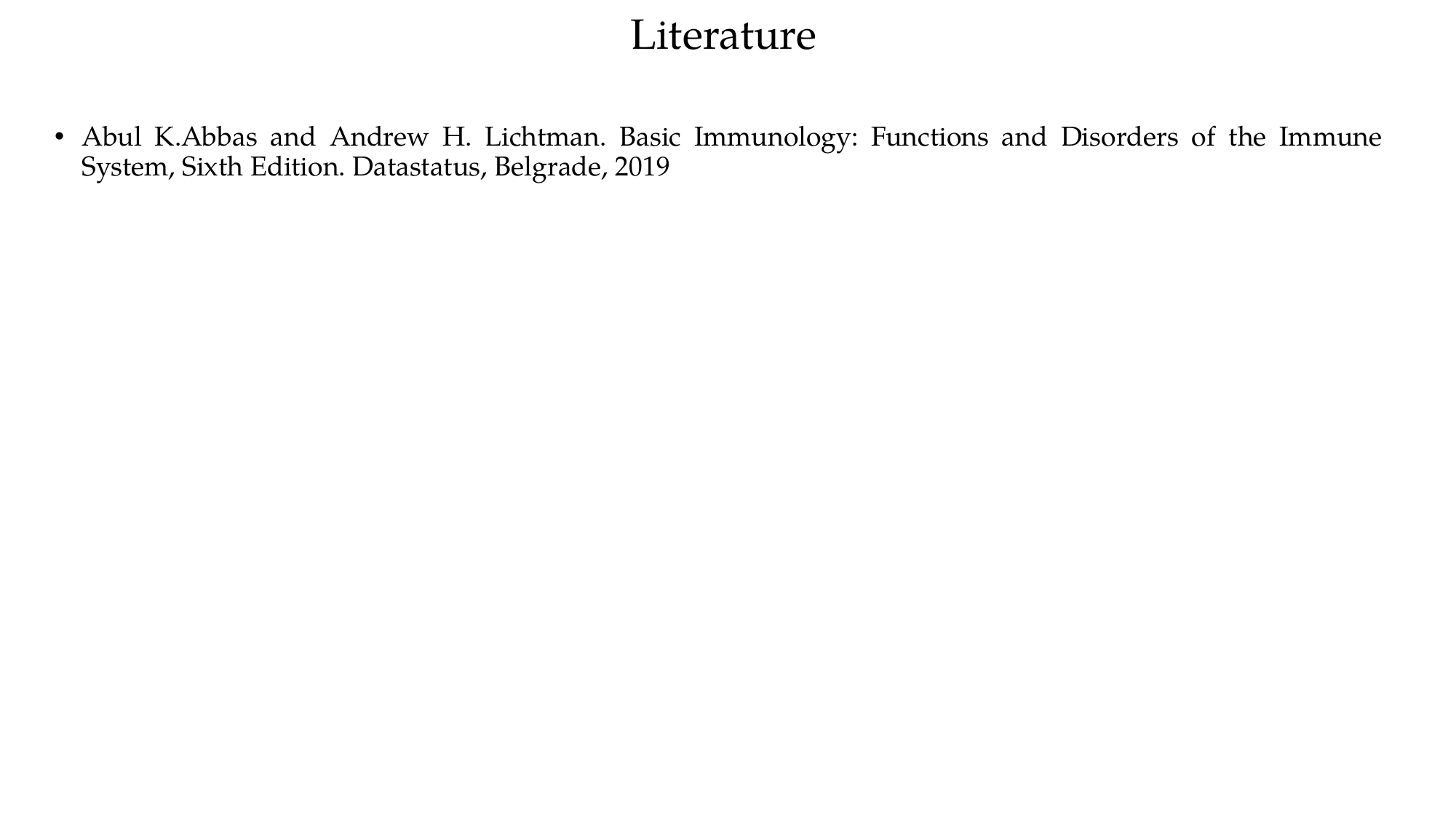

# Literature
Abul K.Abbas and Andrew H. Lichtman. Basic Immunology: Functions and Disorders of the Immune System, Sixth Edition. Datastatus, Belgrade, 2019